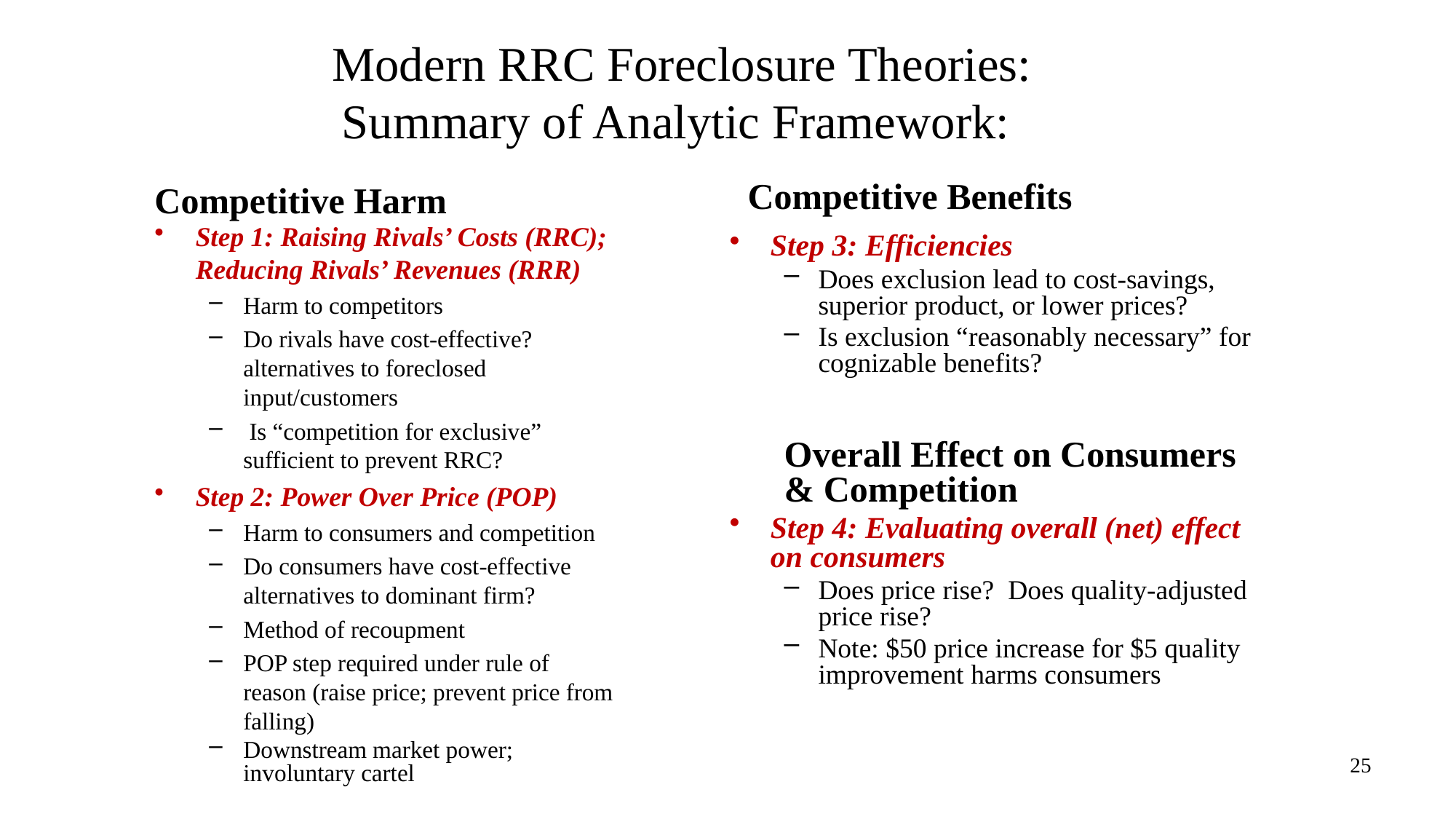

# Modern RRC Foreclosure Theories: Summary of Analytic Framework:
Competitive Benefits
Competitive Harm
Step 1: Raising Rivals’ Costs (RRC); Reducing Rivals’ Revenues (RRR)
Harm to competitors
Do rivals have cost-effective? alternatives to foreclosed input/customers
 Is “competition for exclusive” sufficient to prevent RRC?
Step 2: Power Over Price (POP)
Harm to consumers and competition
Do consumers have cost-effective alternatives to dominant firm?
Method of recoupment
POP step required under rule of reason (raise price; prevent price from falling)
Downstream market power; involuntary cartel

Step 3: Efficiencies
Does exclusion lead to cost-savings, superior product, or lower prices?
Is exclusion “reasonably necessary” for cognizable benefits?

Overall Effect on Consumers & Competition
Step 4: Evaluating overall (net) effect on consumers
Does price rise?  Does quality-adjusted price rise?
Note: $50 price increase for $5 quality improvement harms consumers

25